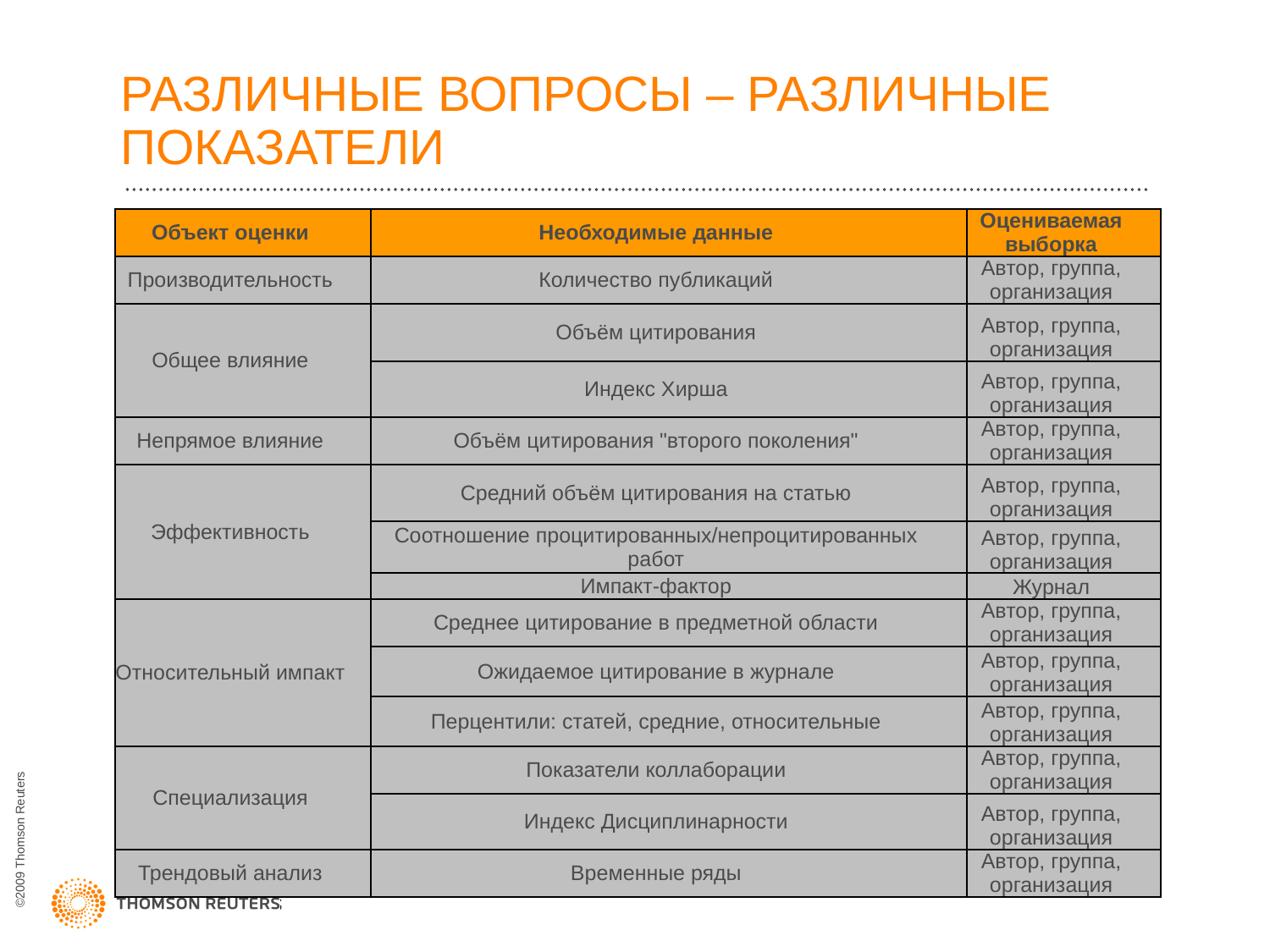

РАЗЛИЧНЫЕ ВОПРОСЫ – РАЗЛИЧНЫЕ ПОКАЗАТЕЛИ
| Объект оценки | Необходимые данные | Оцениваемая выборка |
| --- | --- | --- |
| Производительность | Количество публикаций | Автор, группа, организация |
| Общее влияние | Объём цитирования | Автор, группа, организация |
|  | Индекс Хирша | Автор, группа, организация |
| Непрямое влияние | Объём цитирования "второго поколения" | Автор, группа, организация |
| Эффективность | Средний объём цитирования на статью | Автор, группа, организация |
|  | Соотношение процитированных/непроцитированных работ | Автор, группа, организация |
|  | Импакт-фактор | Журнал |
| Относительный импакт | Среднее цитирование в предметной области | Автор, группа, организация |
|  | Ожидаемое цитирование в журнале | Автор, группа, организация |
|  | Перцентили: статей, средние, относительные | Автор, группа, организация |
| Специализация | Показатели коллаборации | Автор, группа, организация |
|  | Индекс Дисциплинарности | Автор, группа, организация |
| Трендовый анализ | Временные ряды | Автор, группа, организация |